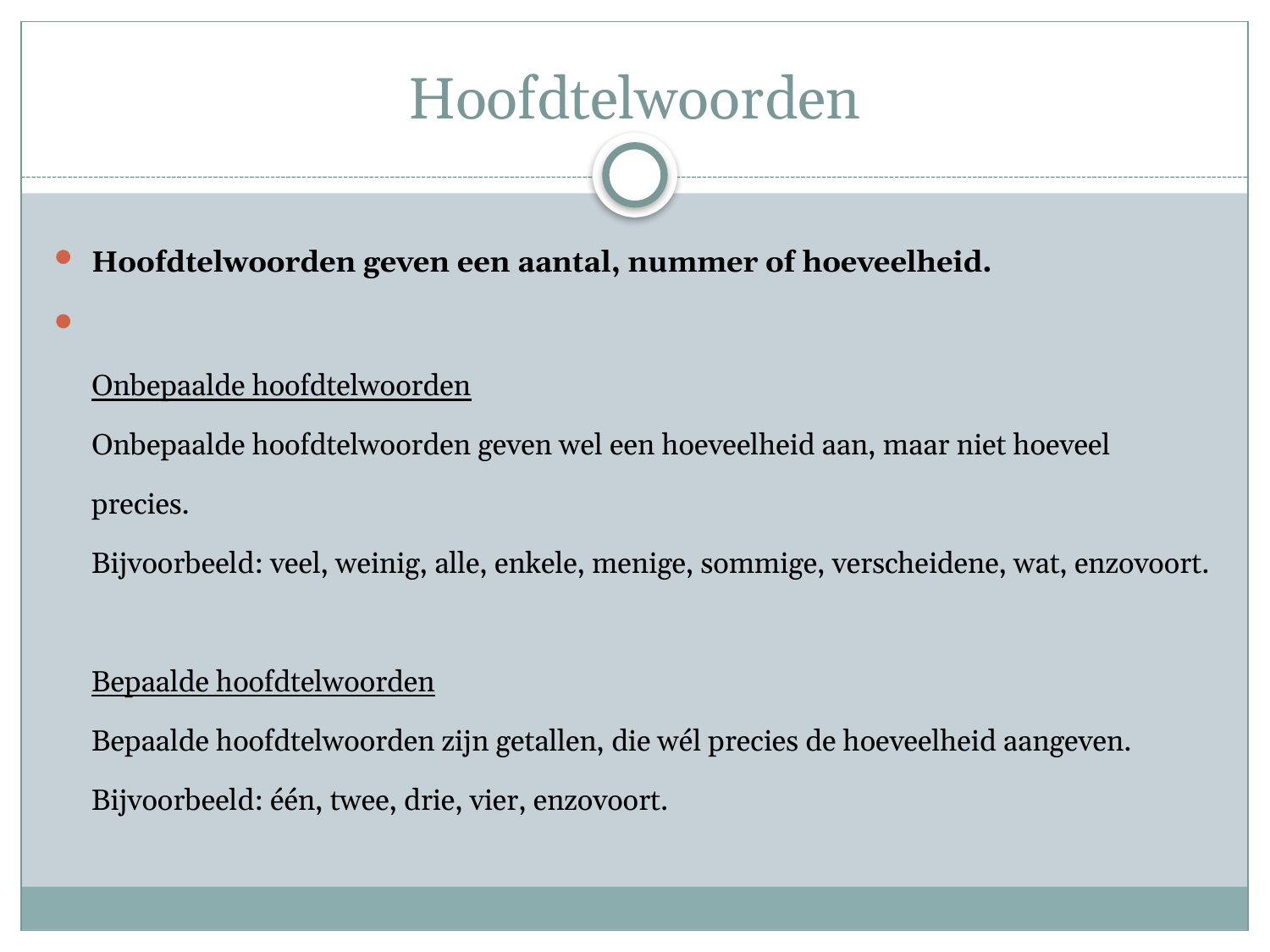

# Hoofdtelwoorden
Hoofdtelwoorden geven een aantal, nummer of hoeveelheid.
Onbepaalde hoofdtelwoorden
Onbepaalde hoofdtelwoorden geven wel een hoeveelheid aan, maar niet hoeveel precies.
Bijvoorbeeld: veel, weinig, alle, enkele, menige, sommige, verscheidene, wat, enzovoort.
Bepaalde hoofdtelwoorden
Bepaalde hoofdtelwoorden zijn getallen, die wél precies de hoeveelheid aangeven.
Bijvoorbeeld: één, twee, drie, vier, enzovoort.